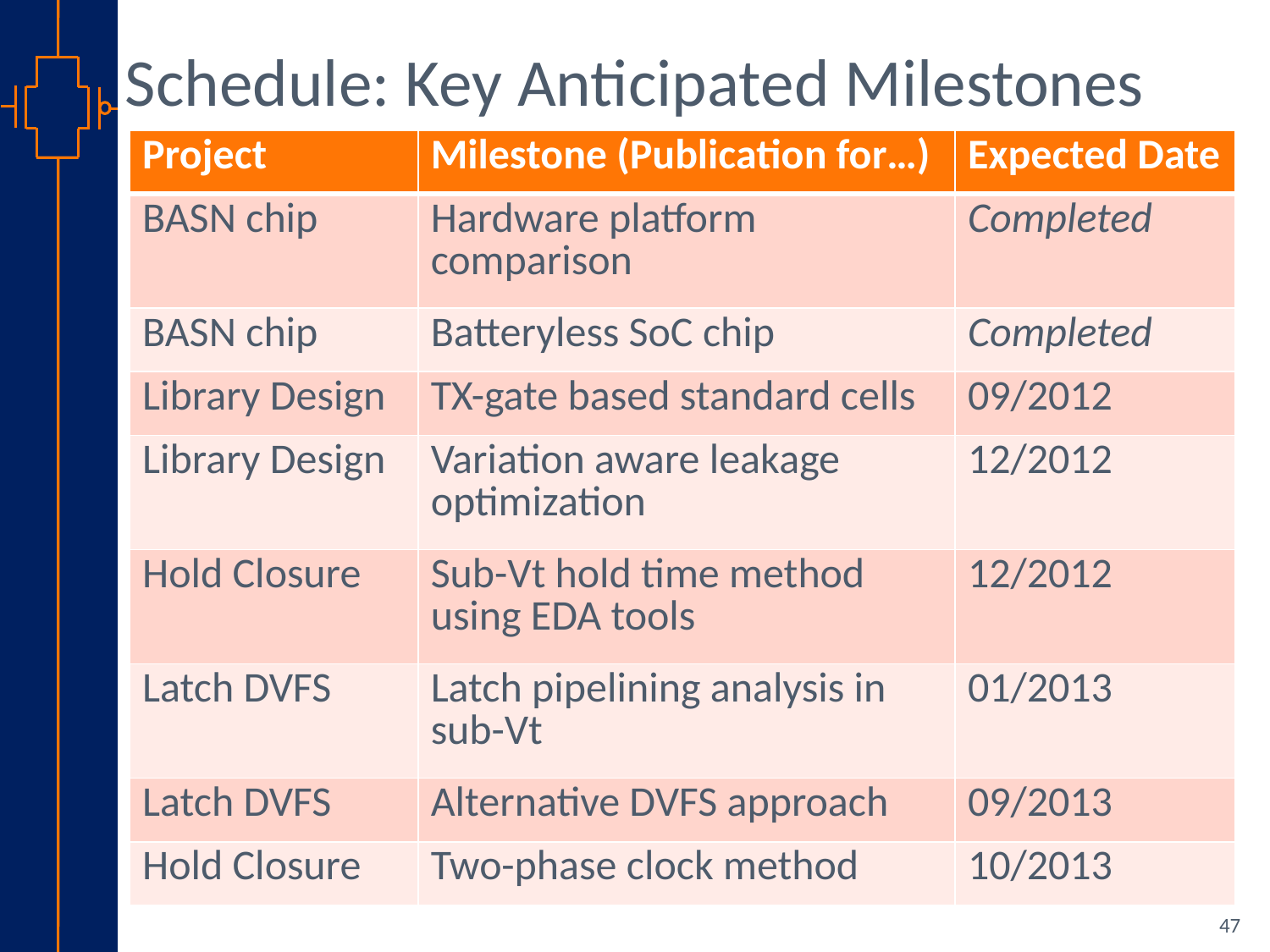

Schedule: Key Anticipated Milestones
| Project | Milestone (Publication for…) | Expected Date |
| --- | --- | --- |
| BASN chip | Hardware platform comparison | Completed |
| BASN chip | Batteryless SoC chip | Completed |
| Library Design | TX-gate based standard cells | 09/2012 |
| Library Design | Variation aware leakage optimization | 12/2012 |
| Hold Closure | Sub-Vt hold time method using EDA tools | 12/2012 |
| Latch DVFS | Latch pipelining analysis in sub-Vt | 01/2013 |
| Latch DVFS | Alternative DVFS approach | 09/2013 |
| Hold Closure | Two-phase clock method | 10/2013 |
47